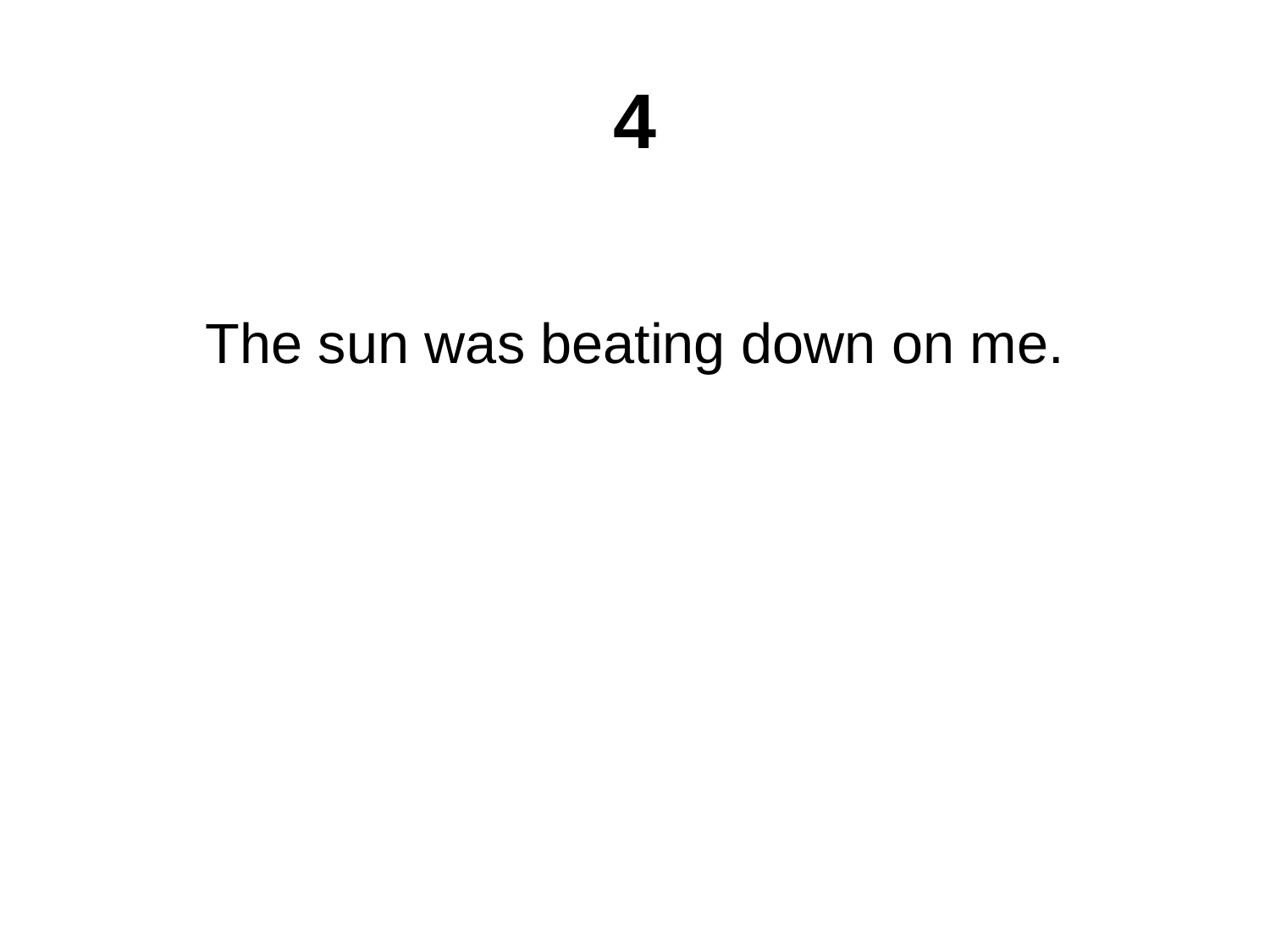

# 4

The sun was beating down on me.